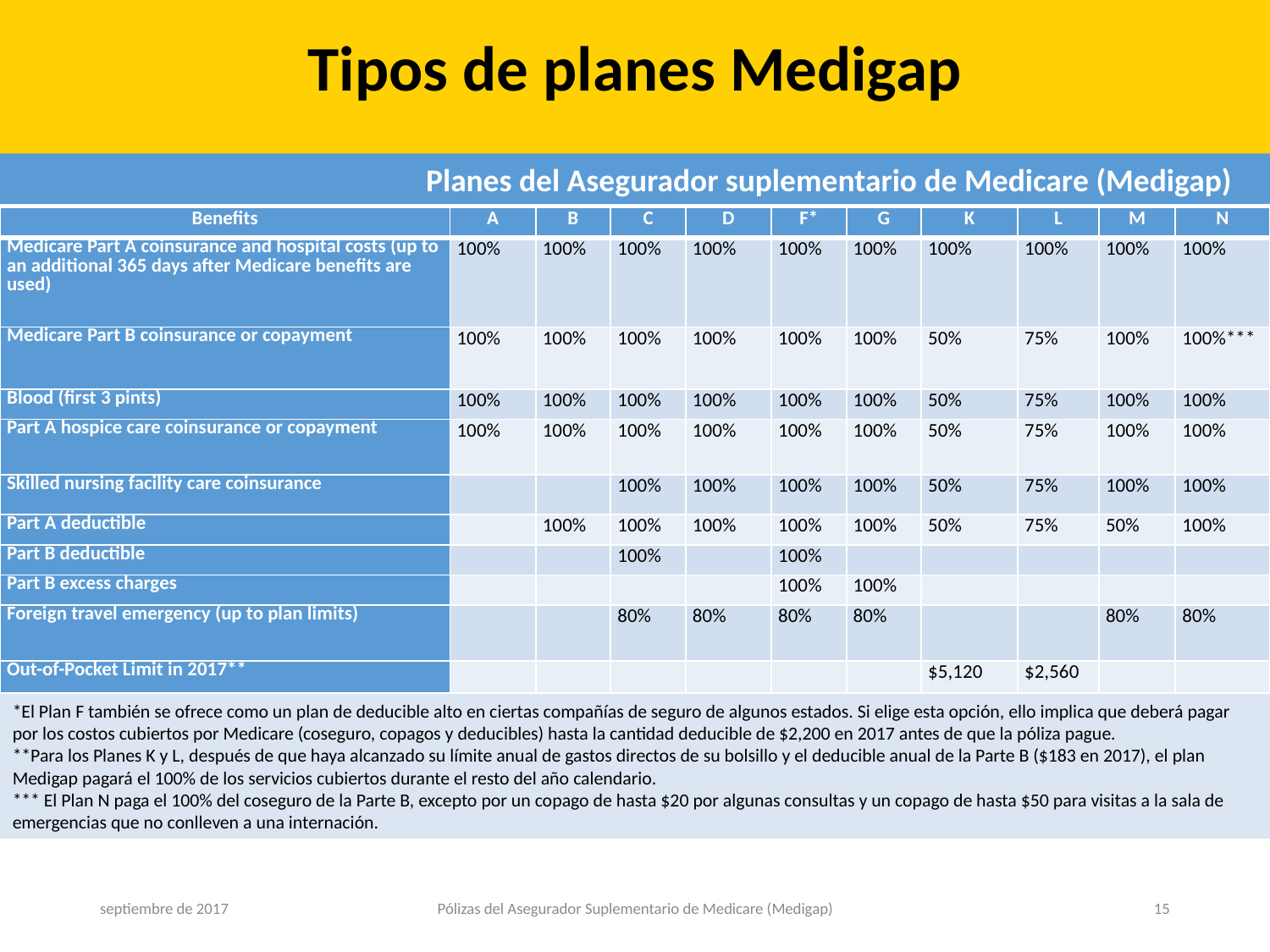

# Tipos de planes Medigap
                                                      Planes del Asegurador suplementario de Medicare (Medigap)
| Benefits | A | B | C | D | F\* | G | K | L | M | N |
| --- | --- | --- | --- | --- | --- | --- | --- | --- | --- | --- |
| Medicare Part A coinsurance and hospital costs (up to an additional 365 days after Medicare benefits are used) | 100% | 100% | 100% | 100% | 100% | 100% | 100% | 100% | 100% | 100% |
| Medicare Part B coinsurance or copayment | 100% | 100% | 100% | 100% | 100% | 100% | 50% | 75% | 100% | 100%\*\*\* |
| Blood (first 3 pints) | 100% | 100% | 100% | 100% | 100% | 100% | 50% | 75% | 100% | 100% |
| Part A hospice care coinsurance or copayment | 100% | 100% | 100% | 100% | 100% | 100% | 50% | 75% | 100% | 100% |
| Skilled nursing facility care coinsurance |  |  | 100% | 100% | 100% | 100% | 50% | 75% | 100% | 100% |
| Part A deductible |  | 100% | 100% | 100% | 100% | 100% | 50% | 75% | 50% | 100% |
| Part B deductible |  |  | 100% |  | 100% |  |  |  |  |  |
| Part B excess charges |  |  |  |  | 100% | 100% |  |  |  |  |
| Foreign travel emergency (up to plan limits) |  |  | 80% | 80% | 80% | 80% |  |  | 80% | 80% |
| Out-of-Pocket Limit in 2017\*\* |  |  |  |  |  |  | $5,120 | $2,560 |  |  |
*El Plan F también se ofrece como un plan de deducible alto en ciertas compañías de seguro de algunos estados. Si elige esta opción, ello implica que deberá pagar por los costos cubiertos por Medicare (coseguro, copagos y deducibles) hasta la cantidad deducible de $2,200 en 2017 antes de que la póliza pague.
**Para los Planes K y L, después de que haya alcanzado su límite anual de gastos directos de su bolsillo y el deducible anual de la Parte B ($183 en 2017), el plan Medigap pagará el 100% de los servicios cubiertos durante el resto del año calendario.
*** El Plan N paga el 100% del coseguro de la Parte B, excepto por un copago de hasta $20 por algunas consultas y un copago de hasta $50 para visitas a la sala de emergencias que no conlleven a una internación.
septiembre de 2017
Pólizas del Asegurador Suplementario de Medicare (Medigap)
15